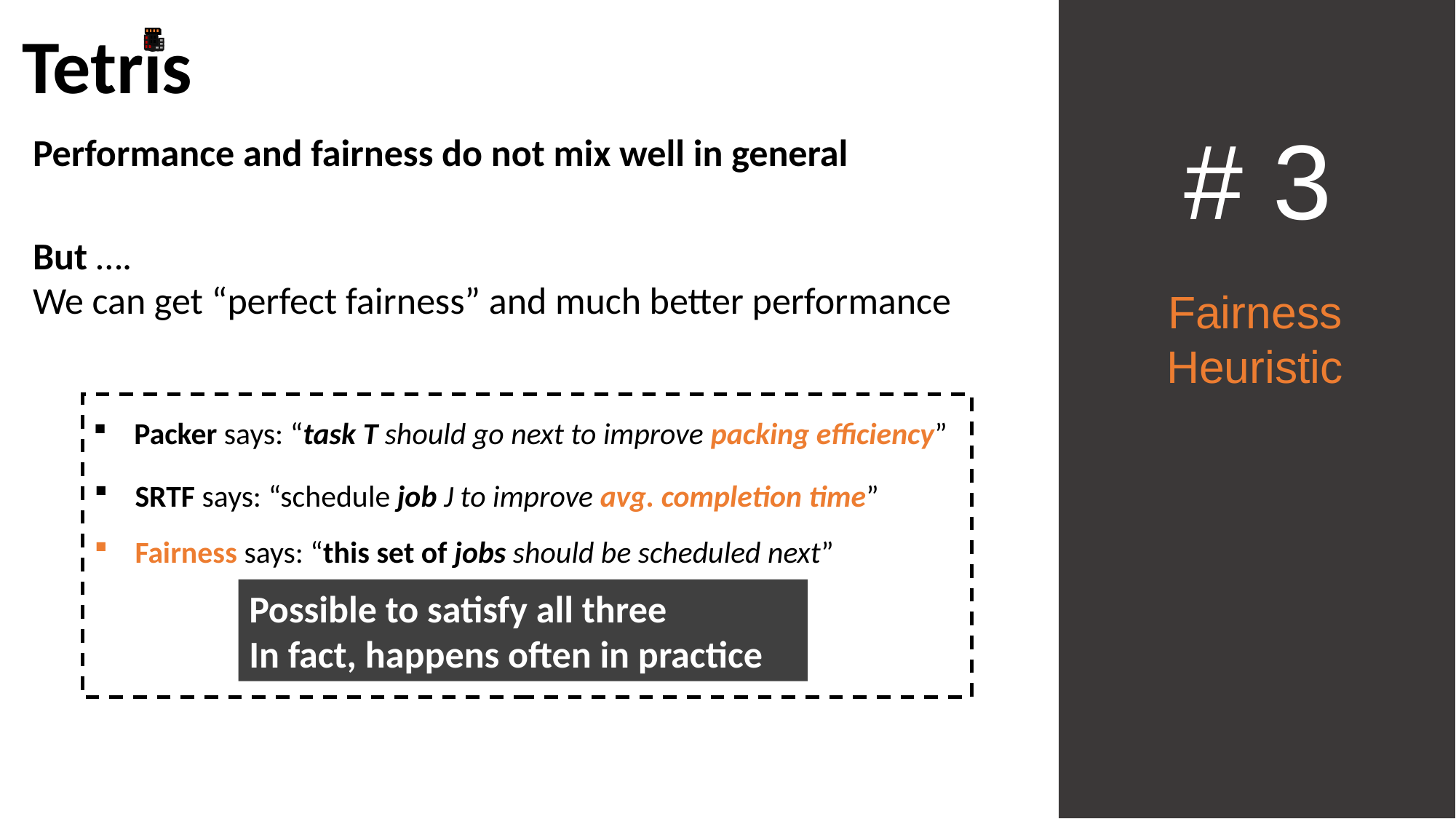

Tetris

# 3
Performance and fairness do not mix well in general
But ….
We can get “perfect fairness” and much better performance
Fairness Heuristic

Packer says: “task T should go next to improve packing efficiency”
SRTF says: “schedule job J to improve avg. completion time”
Fairness says: “this set of jobs should be scheduled next”
Possible to satisfy all three
In fact, happens often in practice
16